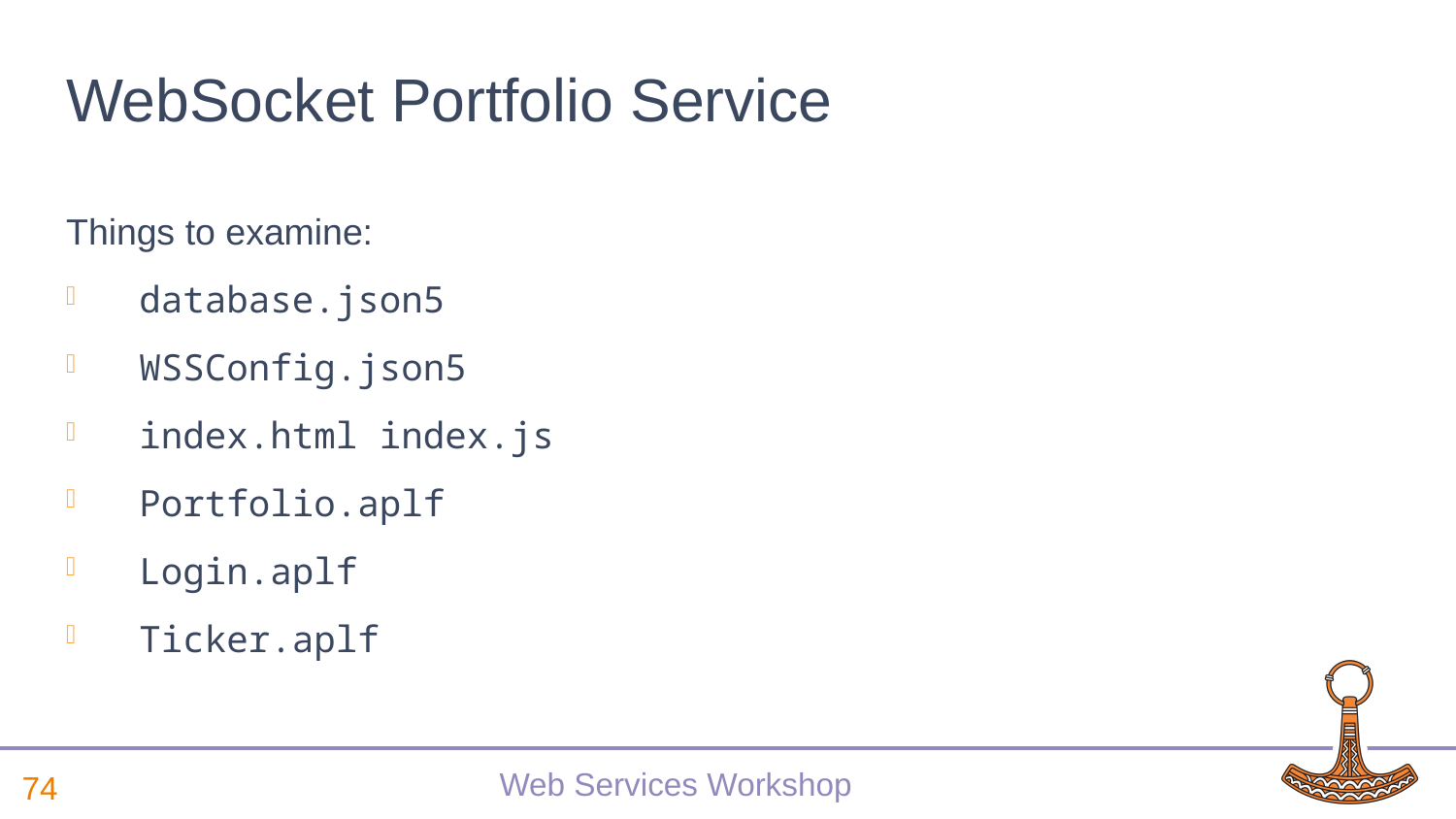

# WebSocket Portfolio Service
Things to examine:
database.json5
WSSConfig.json5
index.html index.js
Portfolio.aplf
Login.aplf
Ticker.aplf